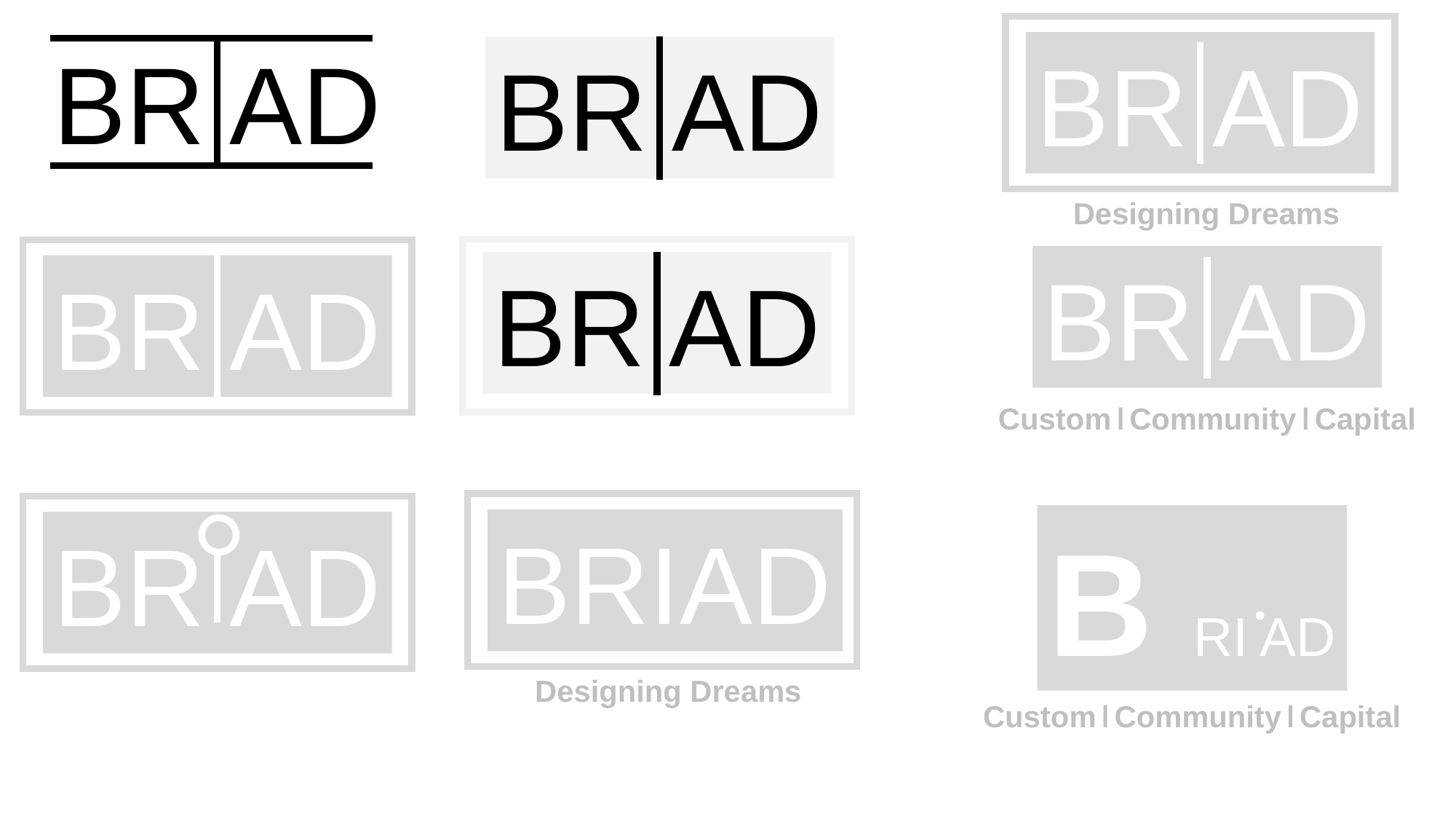

BR AD
BR AD
BR AD
Designing Dreams

BR AD
BR AD
BR AD
CustomǀCommunityǀCapital

B RI AD
BRIAD
BR AD

Designing Dreams
CustomǀCommunityǀCapital